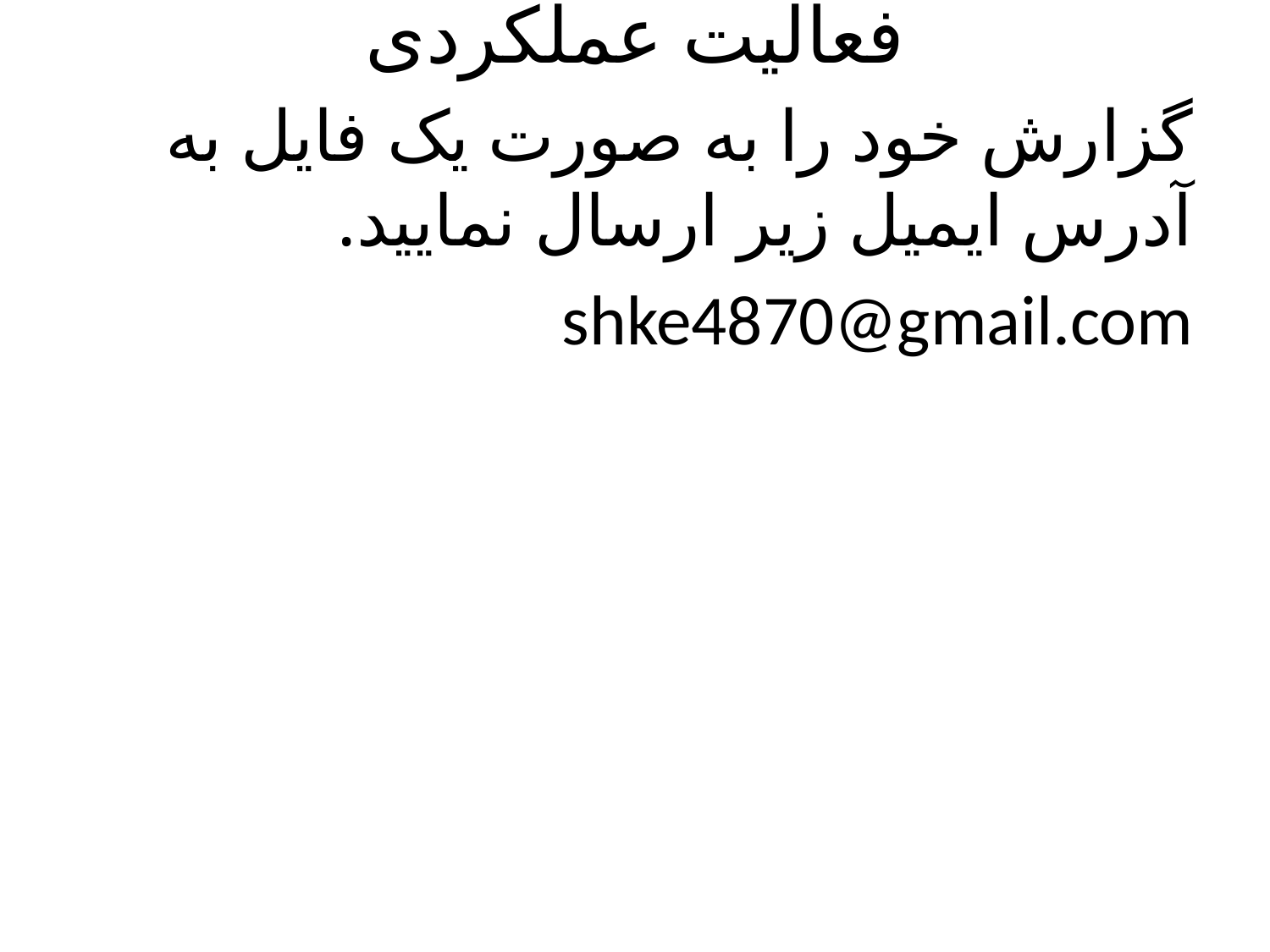

# فعالیت عملکردی
گزارش خود را به صورت یک فایل به آدرس ایمیل زیر ارسال نمایید.
shke4870@gmail.com